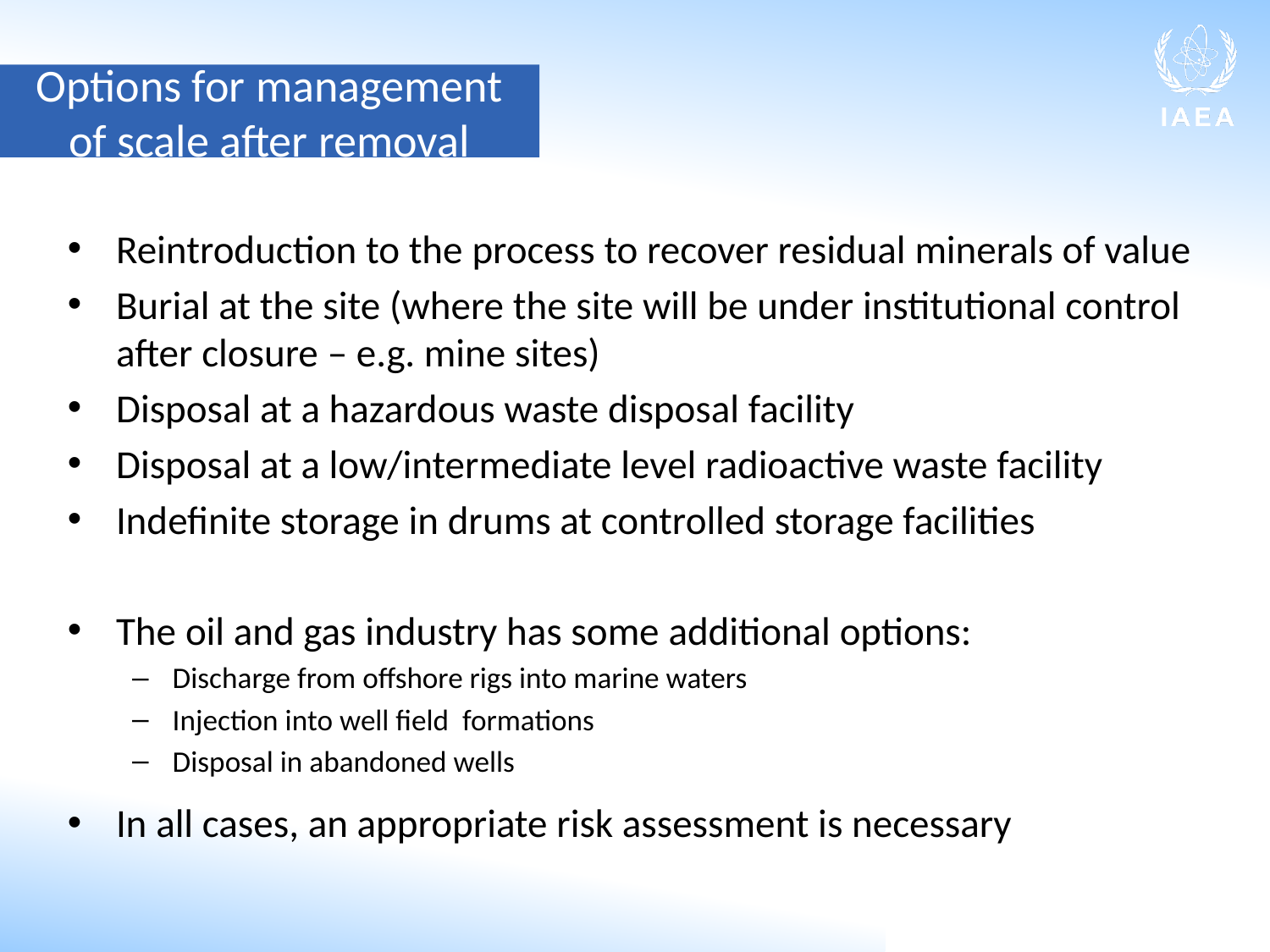

Options for management of scale after removal
Reintroduction to the process to recover residual minerals of value
Burial at the site (where the site will be under institutional control after closure – e.g. mine sites)
Disposal at a hazardous waste disposal facility
Disposal at a low/intermediate level radioactive waste facility
Indefinite storage in drums at controlled storage facilities

The oil and gas industry has some additional options:
Discharge from offshore rigs into marine waters
Injection into well field  formations
Disposal in abandoned wells

In all cases, an appropriate risk assessment is necessary